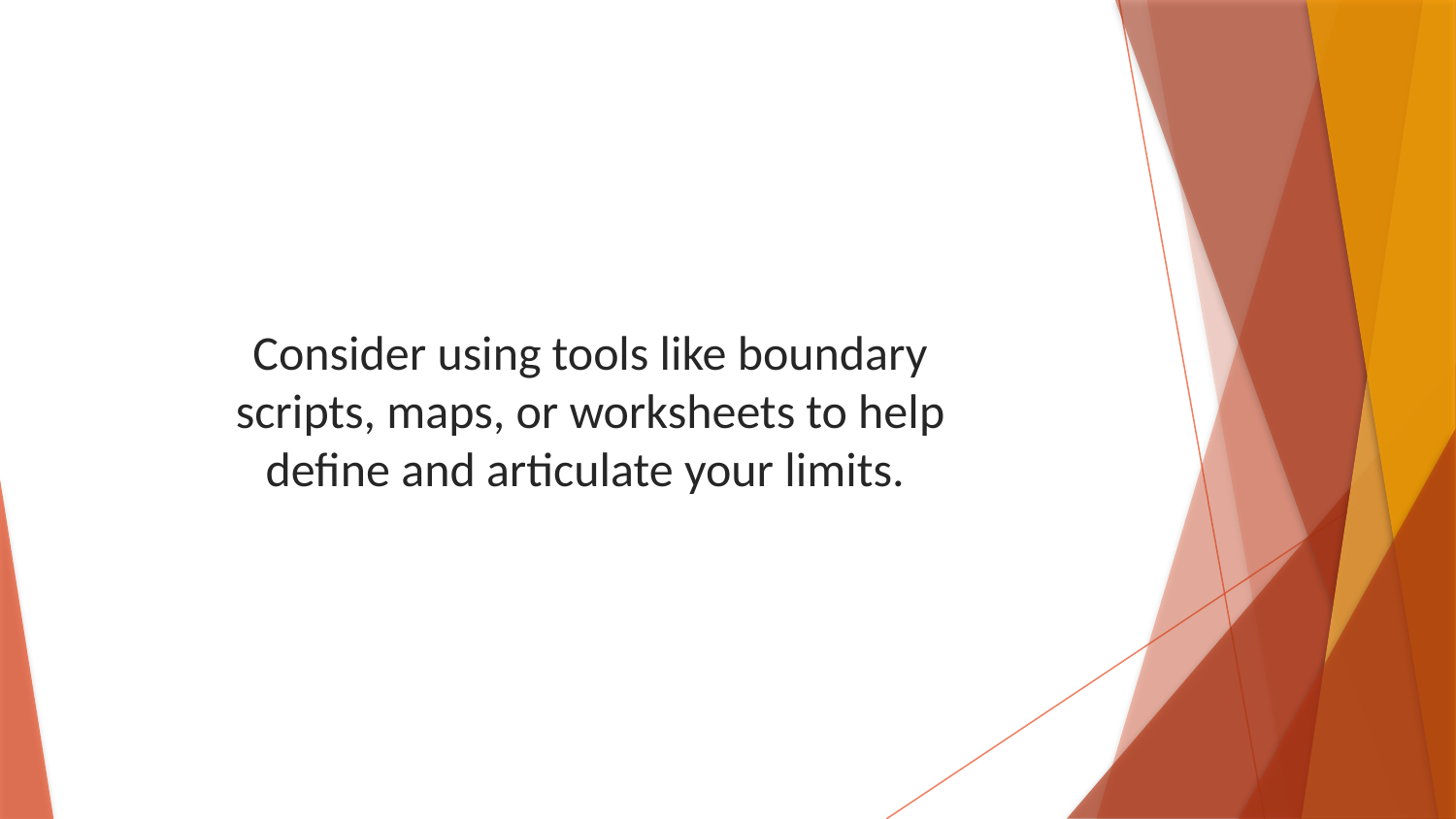

Consider using tools like boundary scripts, maps, or worksheets to help define and articulate your limits.